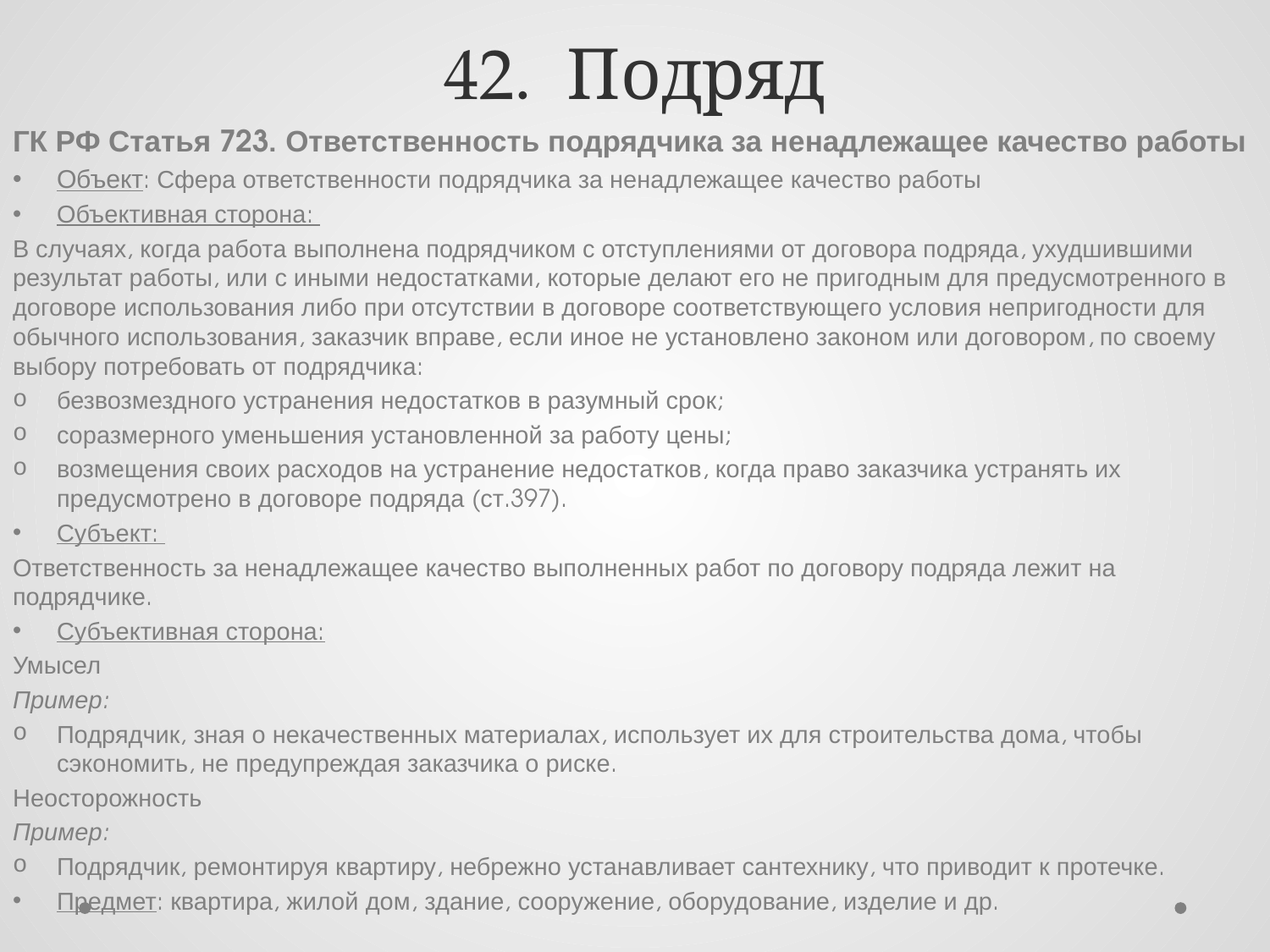

# 42.  Подряд
ГК РФ Статья 723. Ответственность подрядчика за ненадлежащее качество работы
Объект: Сфера ответственности подрядчика за ненадлежащее качество работы
Объективная сторона:
В случаях, когда работа выполнена подрядчиком с отступлениями от договора подряда, ухудшившими результат работы, или с иными недостатками, которые делают его не пригодным для предусмотренного в договоре использования либо при отсутствии в договоре соответствующего условия непригодности для обычного использования, заказчик вправе, если иное не установлено законом или договором, по своему выбору потребовать от подрядчика:
безвозмездного устранения недостатков в разумный срок;
соразмерного уменьшения установленной за работу цены;
возмещения своих расходов на устранение недостатков, когда право заказчика устранять их предусмотрено в договоре подряда (ст.397).
Субъект:
Ответственность за ненадлежащее качество выполненных работ по договору подряда лежит на подрядчике.
Субъективная сторона:
Умысел
Пример:
Подрядчик, зная о некачественных материалах, использует их для строительства дома, чтобы сэкономить, не предупреждая заказчика о риске.
Неосторожность
Пример:
Подрядчик, ремонтируя квартиру, небрежно устанавливает сантехнику, что приводит к протечке.
Предмет: квартира, жилой дом, здание, сооружение, оборудование, изделие и др.